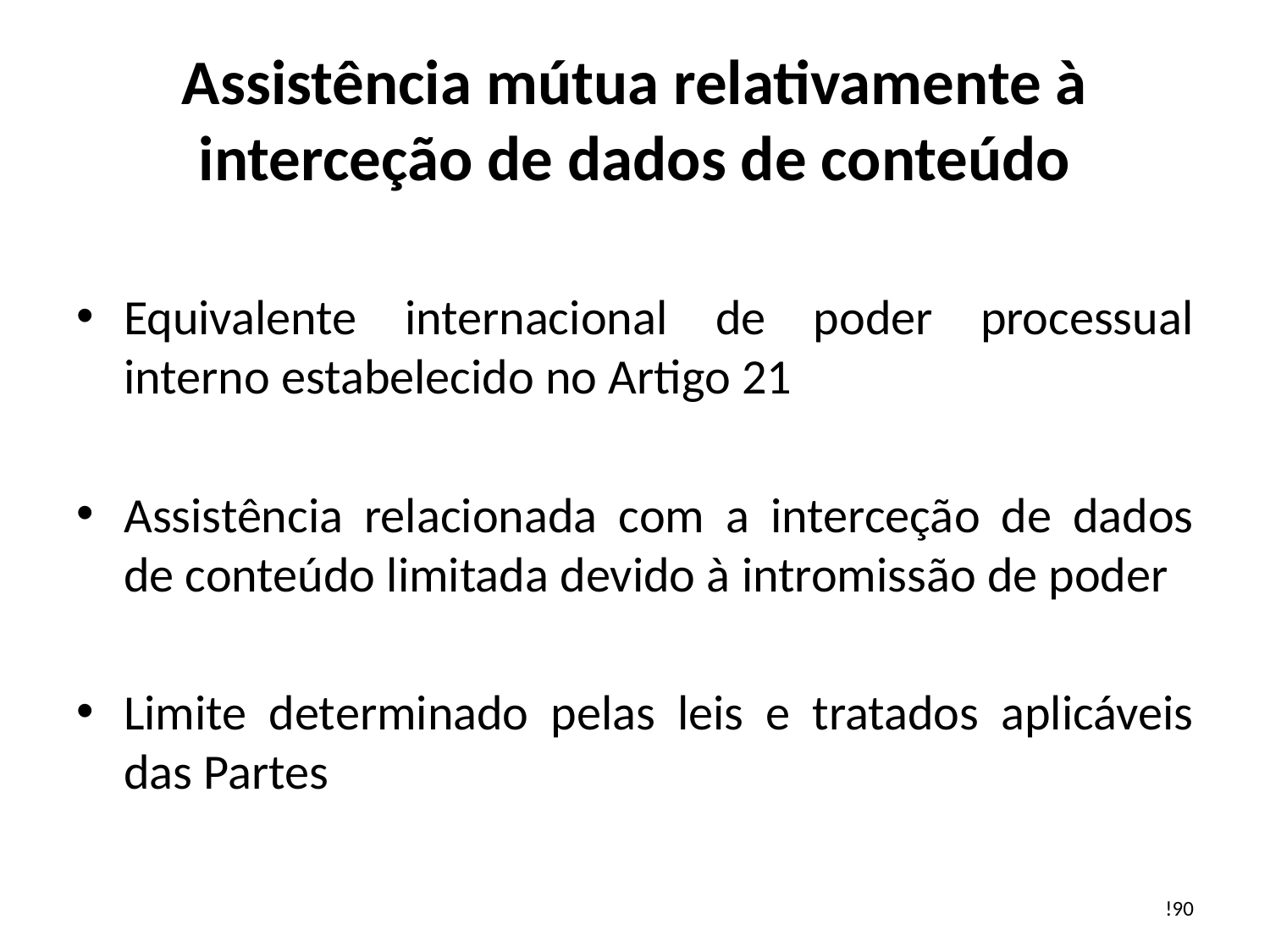

# Assistência mútua relativamente à interceção de dados de conteúdo
Equivalente internacional de poder processual interno estabelecido no Artigo 21

Assistência relacionada com a interceção de dados de conteúdo limitada devido à intromissão de poder

Limite determinado pelas leis e tratados aplicáveis das Partes
!90